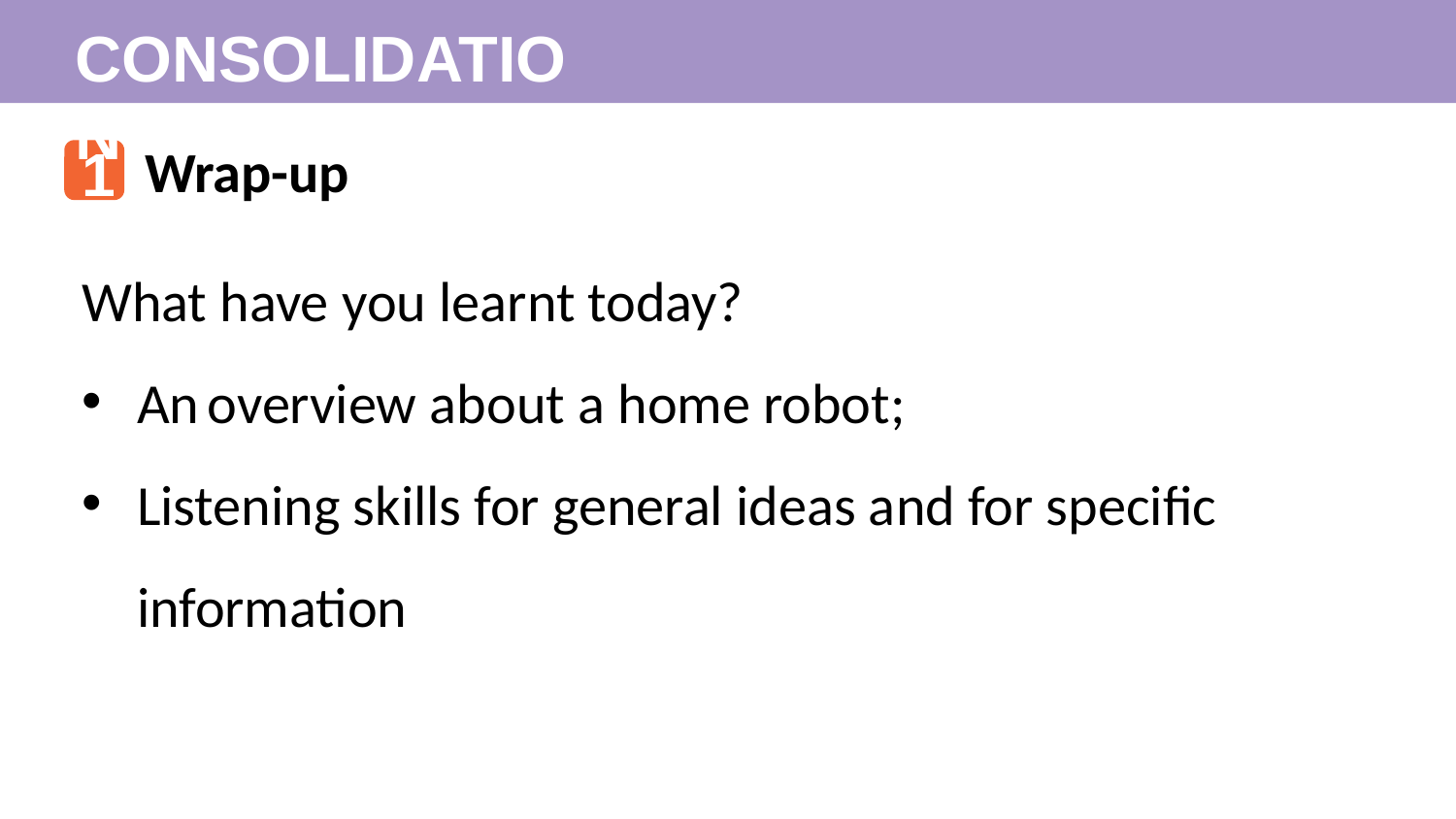

CONSOLIDATION
1
Wrap-up

What have you learnt today?
An overview about a home robot;
Listening skills for general ideas and for specific information